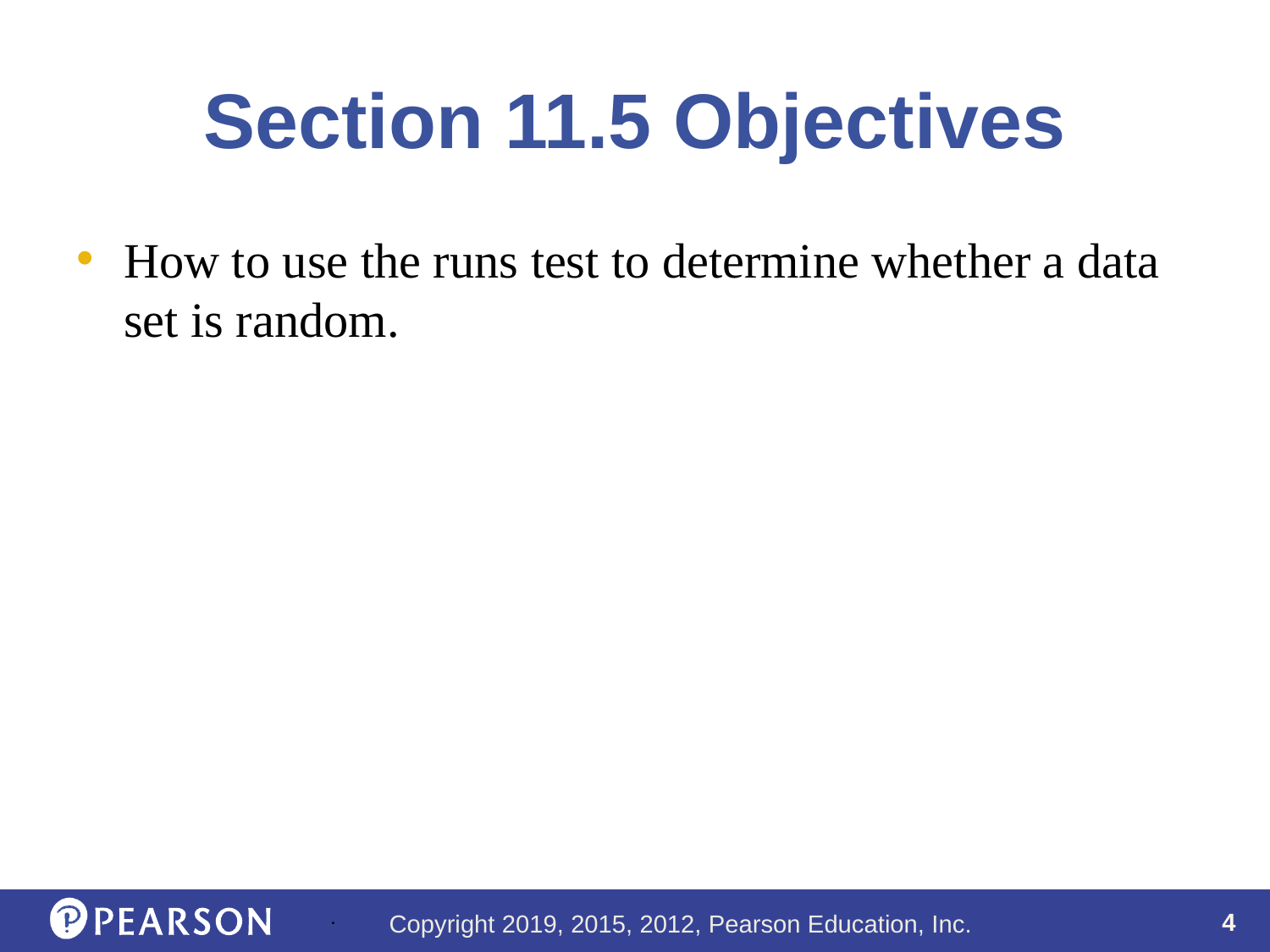

# Section 11.5 Objectives
How to use the runs test to determine whether a data set is random.
.